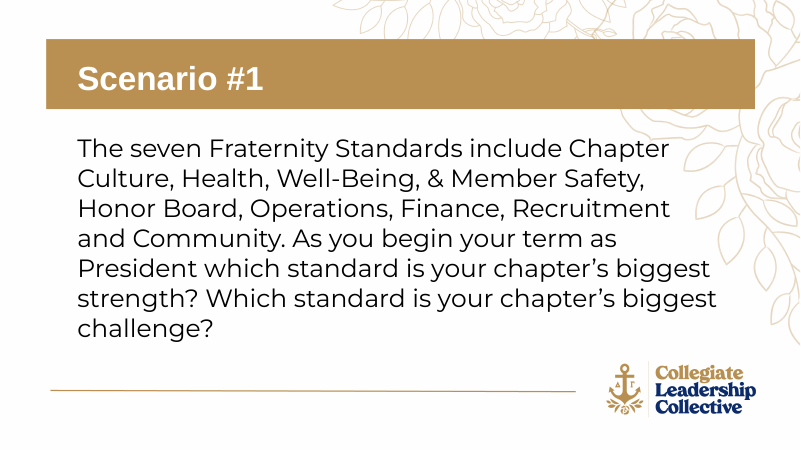

Scenario #1
The seven Fraternity Standards include Chapter Culture, Health, Well-Being, & Member Safety, Honor Board, Operations, Finance, Recruitment and Community. As you begin your term as President which standard is your chapter’s biggest strength? Which standard is your chapter’s biggest challenge?